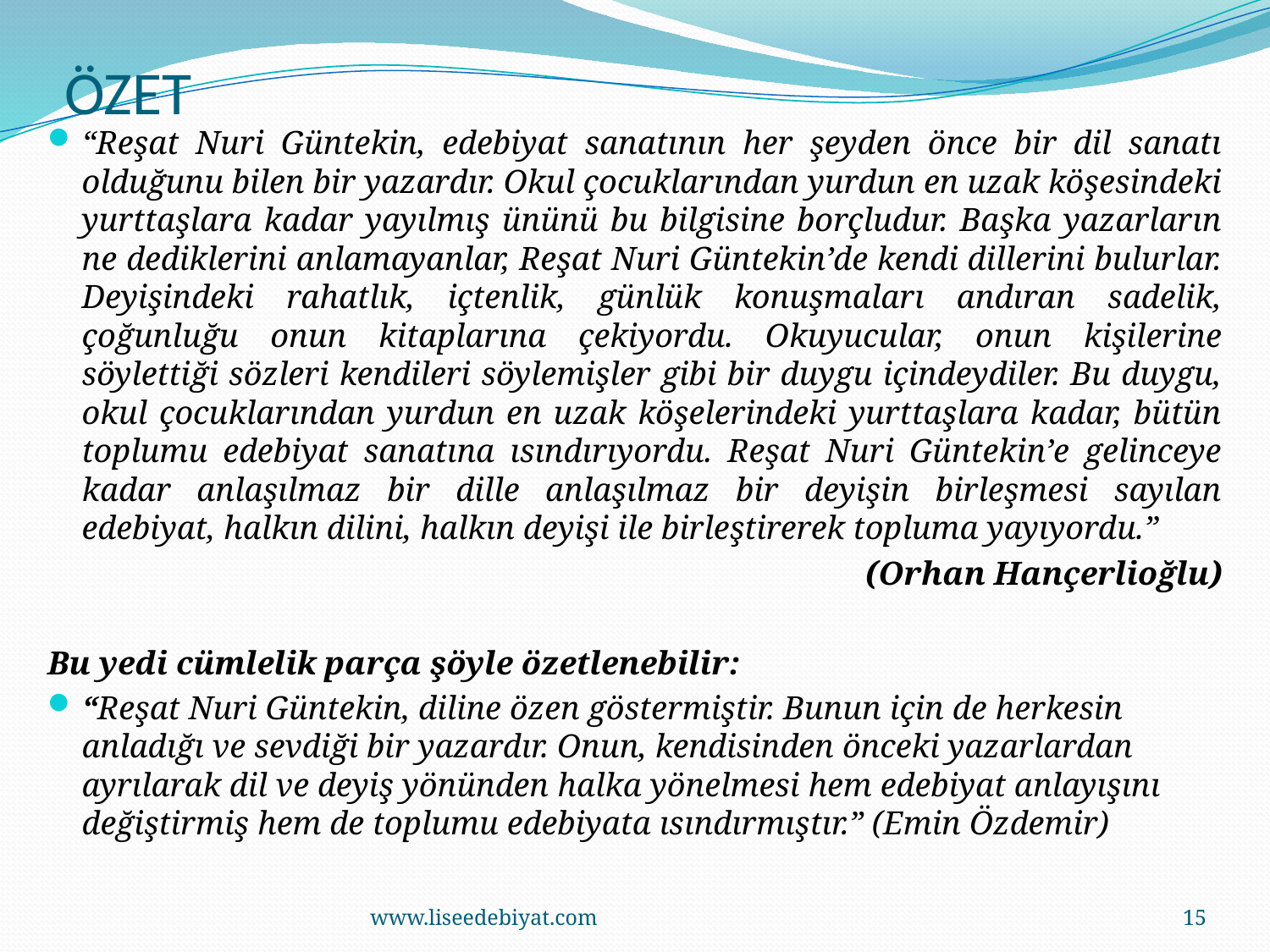

# ÖZET
“Reşat Nuri Güntekin, edebiyat sanatının her şeyden önce bir dil sanatı olduğunu bilen bir yazardır. Okul çocuklarından yurdun en uzak köşesindeki yurttaşlara kadar yayılmış ününü bu bilgisine borçludur. Başka yazarların ne dediklerini anlamayanlar, Reşat Nuri Güntekin’de kendi dillerini bulurlar. Deyişindeki rahatlık, içtenlik, günlük konuşmaları andıran sadelik, çoğunluğu onun kitaplarına çekiyordu. Okuyucular, onun kişilerine söylettiği sözleri kendileri söylemişler gibi bir duygu içindeydiler. Bu duygu, okul çocuklarından yurdun en uzak köşelerindeki yurttaşlara kadar, bütün toplumu edebiyat sanatına ısındırıyordu. Reşat Nuri Güntekin’e gelinceye kadar anlaşılmaz bir dille anlaşılmaz bir deyişin birleşmesi sayılan edebiyat, halkın dilini, halkın deyişi ile birleştirerek topluma yayıyordu.”
(Orhan Hançerlioğlu)

Bu yedi cümlelik parça şöyle özetlenebilir:
“Reşat Nuri Güntekin, diline özen göstermiştir. Bunun için de herkesin anladığı ve sevdiği bir yazardır. Onun, kendisinden önceki yazarlardan ayrılarak dil ve deyiş yönünden halka yönelmesi hem edebiyat anlayışını değiştirmiş hem de toplumu edebiyata ısındırmıştır.” (Emin Özdemir)
www.liseedebiyat.com
15